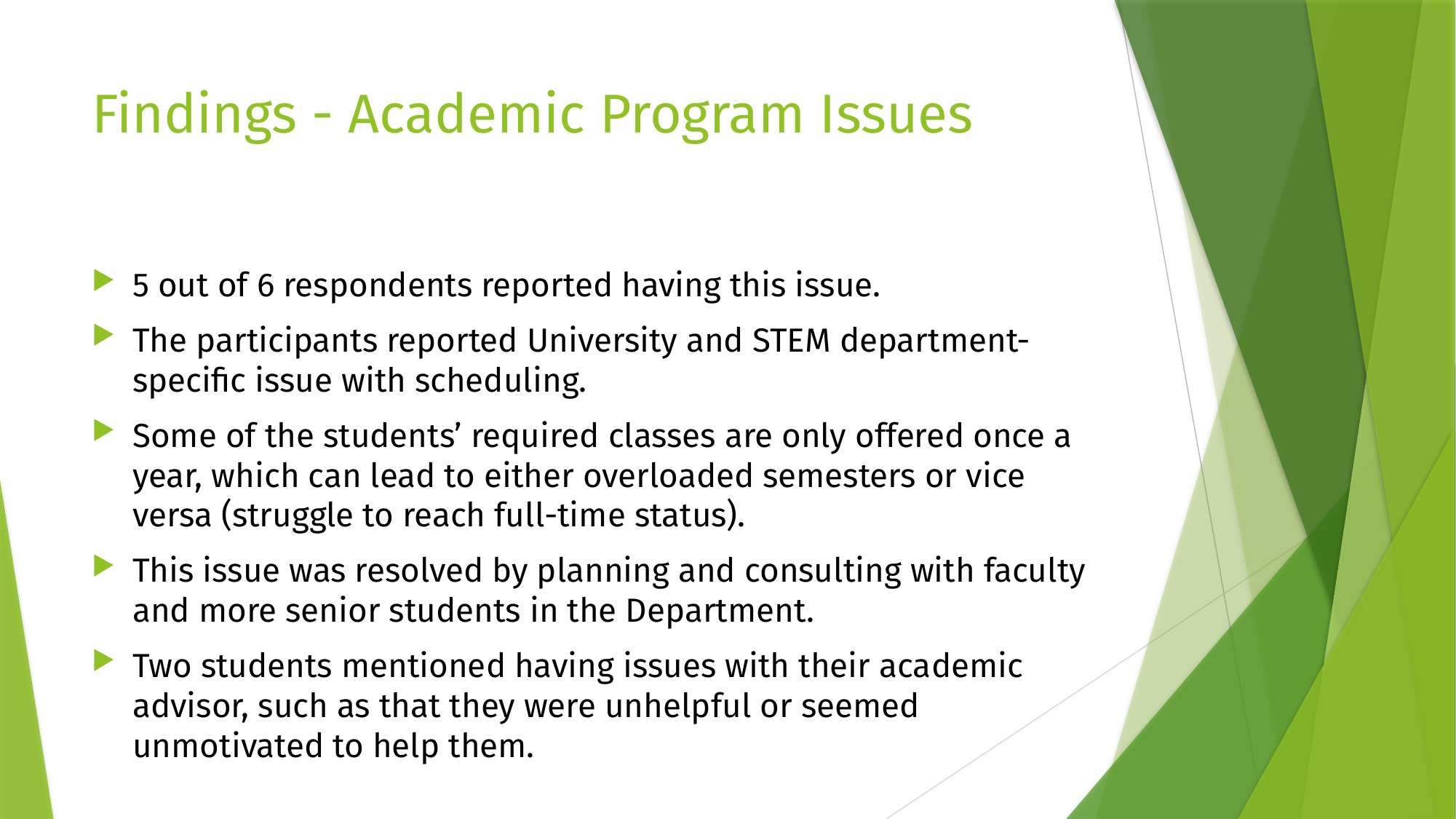

# Findings - Academic Program Issues
5 out of 6 respondents reported having this issue.
The participants reported University and STEM department- specific issue with scheduling.
Some of the students’ required classes are only offered once a year, which can lead to either overloaded semesters or vice versa (struggle to reach full-time status).
This issue was resolved by planning and consulting with faculty and more senior students in the Department.
Two students mentioned having issues with their academic advisor, such as that they were unhelpful or seemed unmotivated to help them.